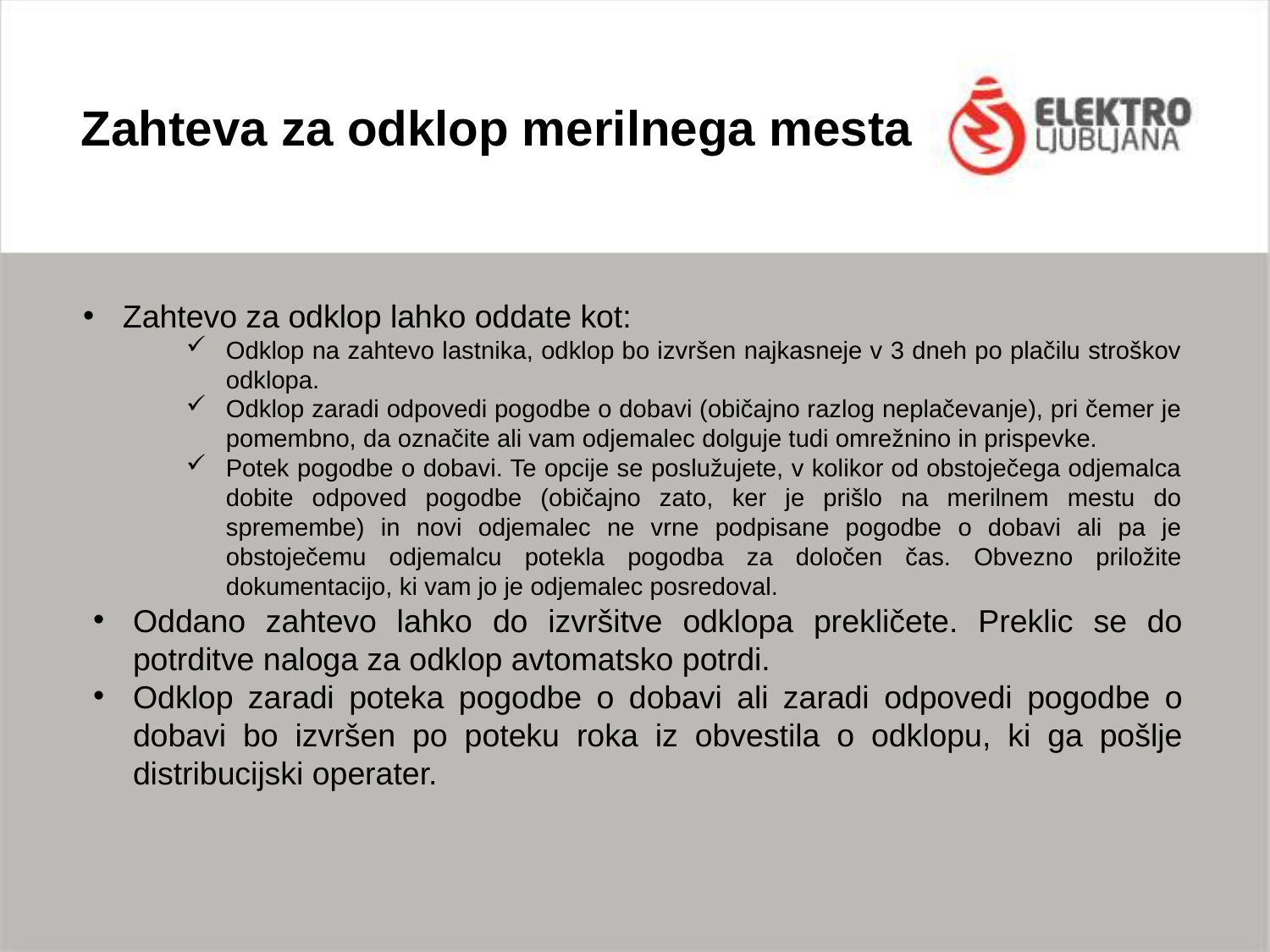

Zahteva za odklop merilnega mesta

Zahtevo za odklop lahko oddate kot:
Odklop na zahtevo lastnika, odklop bo izvršen najkasneje v 3 dneh po plačilu stroškov odklopa.
Odklop zaradi odpovedi pogodbe o dobavi (običajno razlog neplačevanje), pri čemer je pomembno, da označite ali vam odjemalec dolguje tudi omrežnino in prispevke.
Potek pogodbe o dobavi. Te opcije se poslužujete, v kolikor od obstoječega odjemalca dobite odpoved pogodbe (običajno zato, ker je prišlo na merilnem mestu do spremembe) in novi odjemalec ne vrne podpisane pogodbe o dobavi ali pa je obstoječemu odjemalcu potekla pogodba za določen čas. Obvezno priložite dokumentacijo, ki vam jo je odjemalec posredoval.
Oddano zahtevo lahko do izvršitve odklopa prekličete. Preklic se do potrditve naloga za odklop avtomatsko potrdi.
Odklop zaradi poteka pogodbe o dobavi ali zaradi odpovedi pogodbe o dobavi bo izvršen po poteku roka iz obvestila o odklopu, ki ga pošlje distribucijski operater.